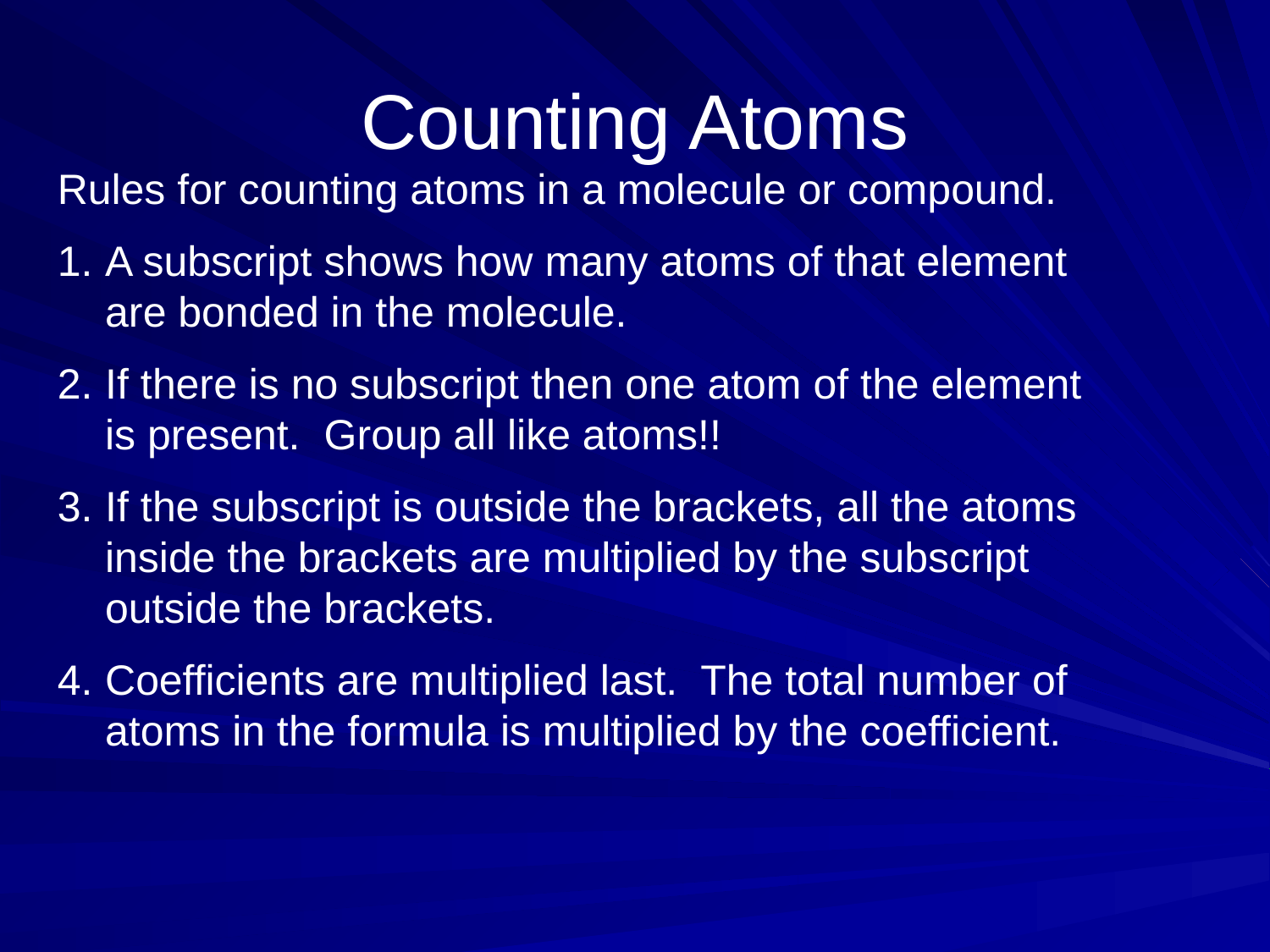

# Counting Atoms
Rules for counting atoms in a molecule or compound.
A subscript shows how many atoms of that element are bonded in the molecule.
If there is no subscript then one atom of the element is present.  Group all like atoms!!
If the subscript is outside the brackets, all the atoms inside the brackets are multiplied by the subscript outside the brackets.
Coefficients are multiplied last.  The total number of atoms in the formula is multiplied by the coefficient.